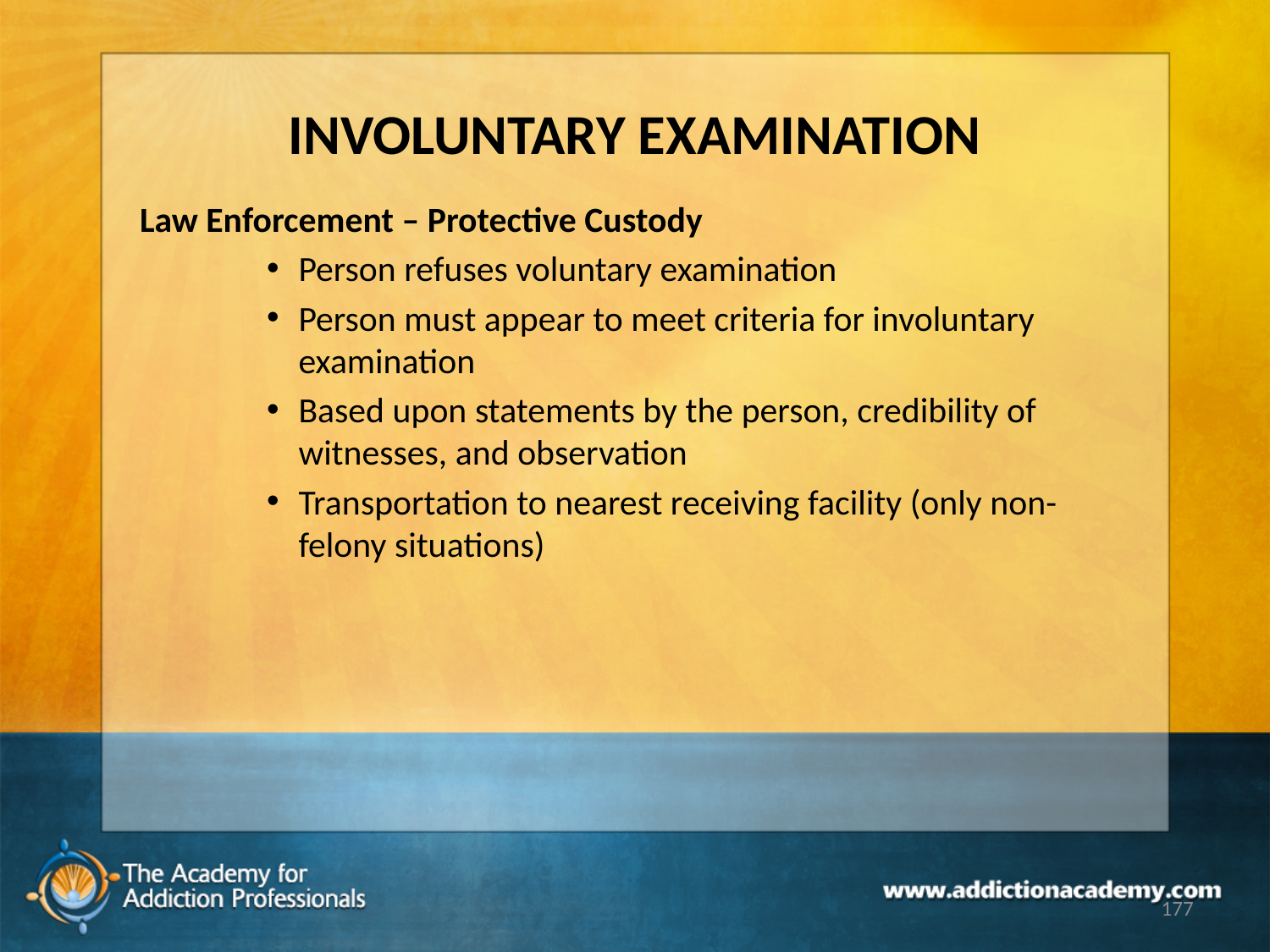

# INVOLUNTARY EXAMINATION
Law Enforcement – Protective Custody
Person refuses voluntary examination
Person must appear to meet criteria for involuntary examination
Based upon statements by the person, credibility of witnesses, and observation
Transportation to nearest receiving facility (only non-felony situations)
177